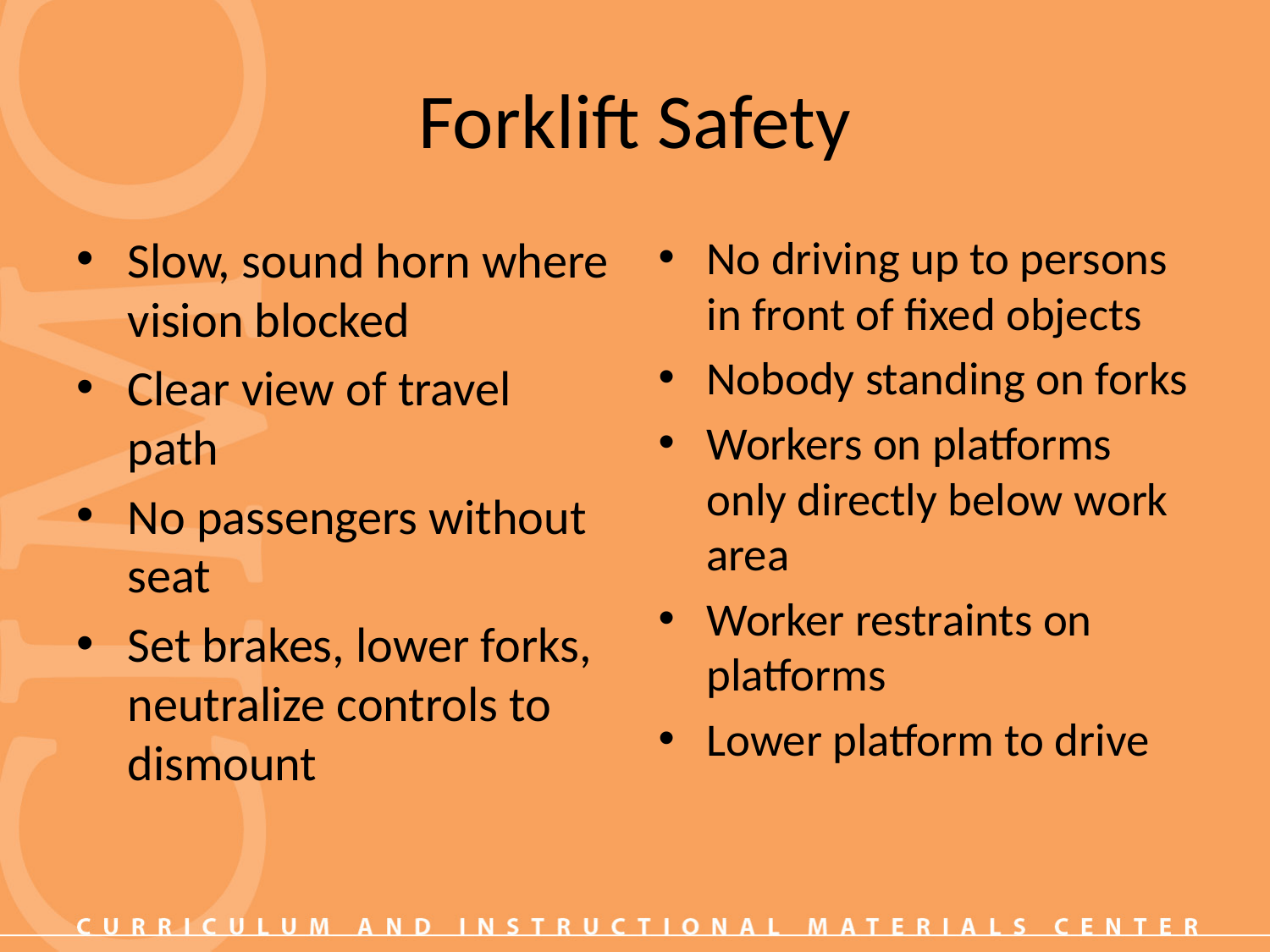

# Forklift Safety
Slow, sound horn where vision blocked
Clear view of travel path
No passengers without seat
Set brakes, lower forks, neutralize controls to dismount
No driving up to persons in front of fixed objects
Nobody standing on forks
Workers on platforms only directly below work area
Worker restraints on platforms
Lower platform to drive